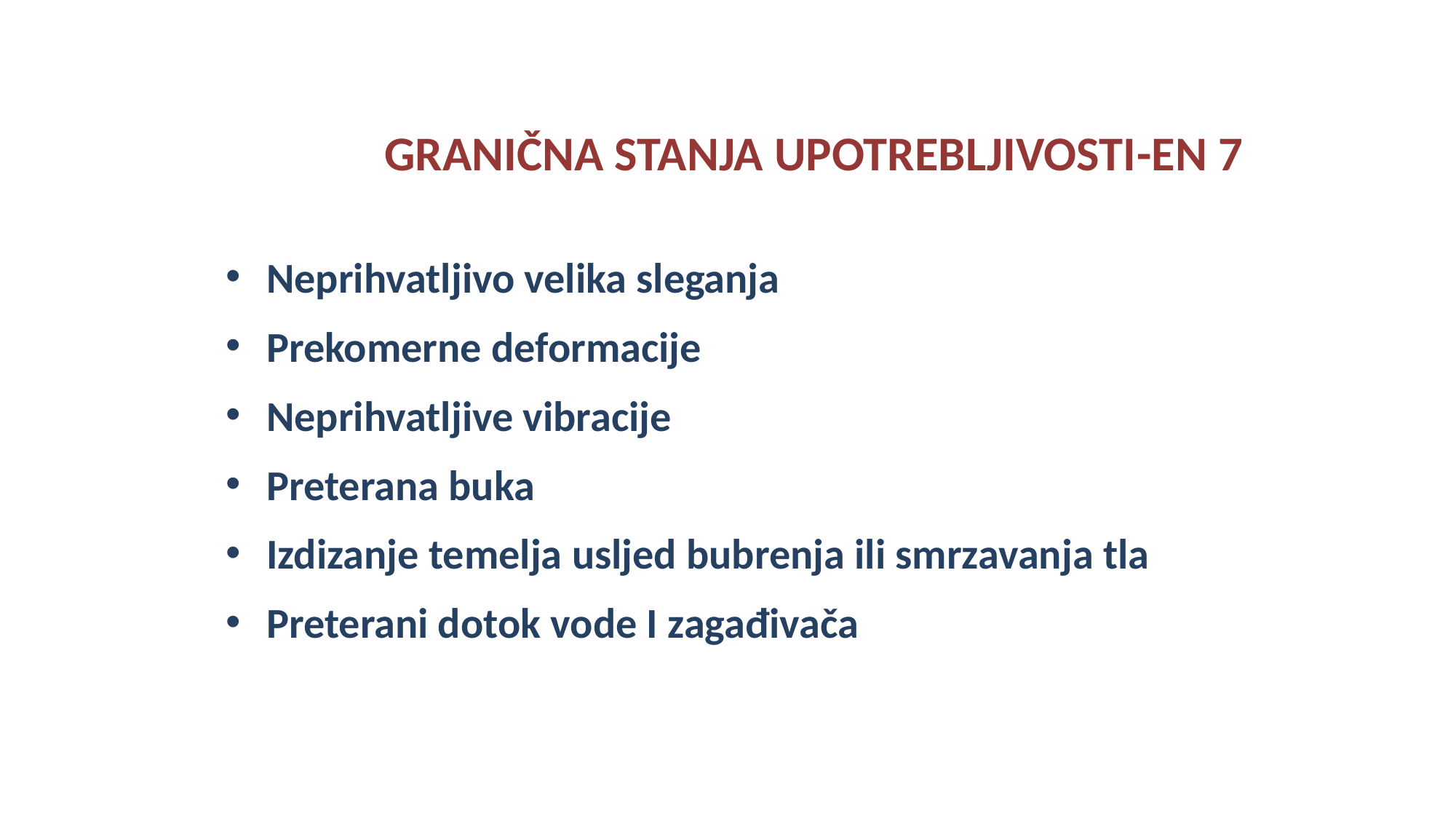

GRANIČNA STANJA UPOTREBLJIVOSTI-EN 7
Neprihvatljivo velika sleganja
Prekomerne deformacije
Neprihvatljive vibracije
Preterana buka
Izdizanje temelja usljed bubrenja ili smrzavanja tla
Preterani dotok vode I zagađivača